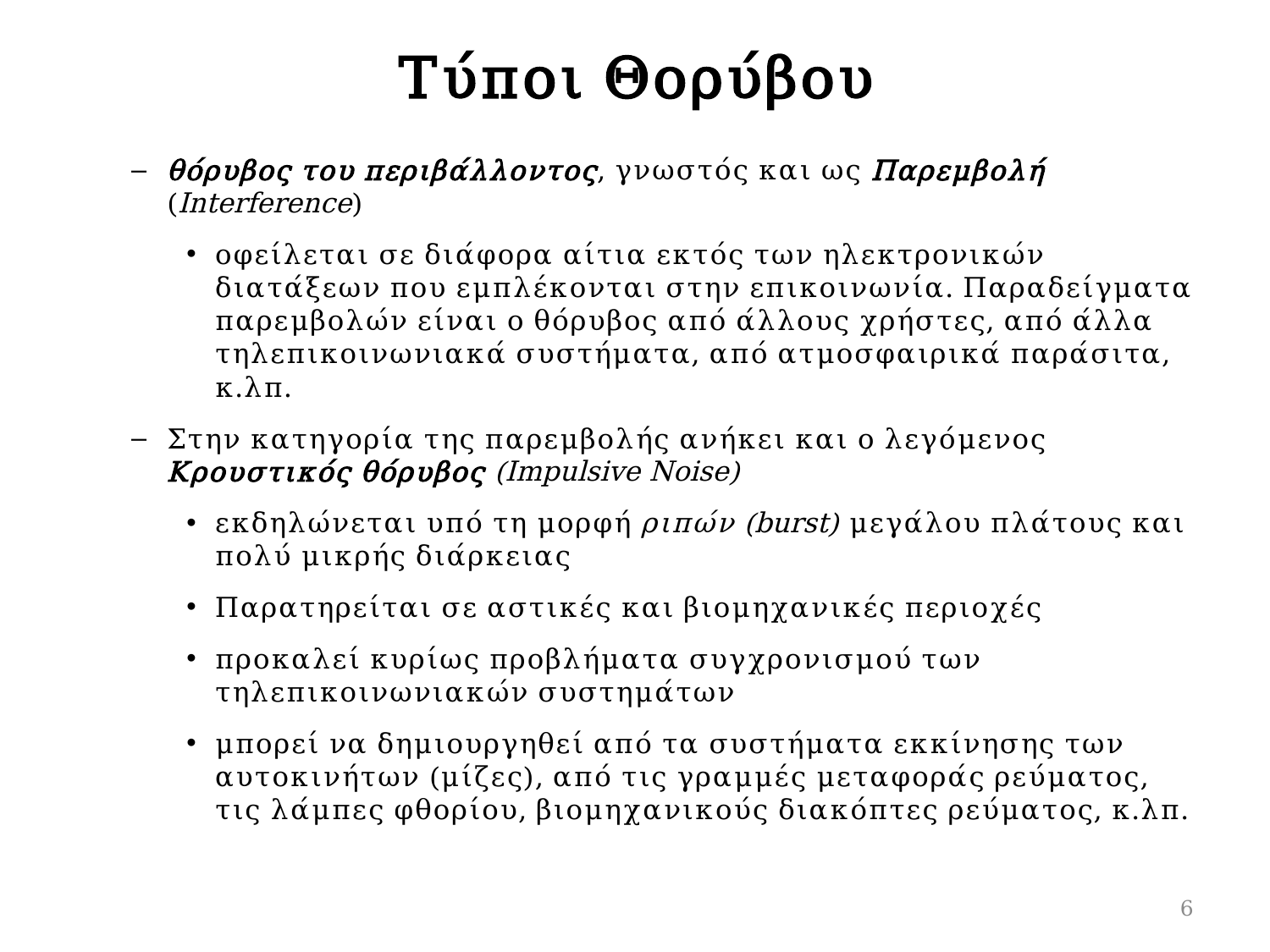

# Τύποι Θορύβου
θόρυβος του περιβάλλοντος, γνωστός και ως Παρεμβολή (Interference)
οφείλεται σε διάφορα αίτια εκτός των ηλεκτρονικών διατάξεων που εμπλέκονται στην επικοινωνία. Παραδείγματα παρεμβολών είναι ο θόρυβος από άλλους χρήστες, από άλλα τηλεπικοινωνιακά συστήματα, από ατμοσφαιρικά παράσιτα, κ.λπ.
Στην κατηγορία της παρεμβολής ανήκει και ο λεγόμενος Κρουστικός θόρυβος (Impulsive Noise)
εκδηλώνεται υπό τη μορφή ριπών (burst) μεγάλου πλάτους και πολύ μικρής διάρκειας
Παρατηρείται σε αστικές και βιομηχανικές περιοχές
προκαλεί κυρίως προβλήματα συγχρονισμού των τηλεπικοινωνιακών συστημάτων
μπορεί να δημιουργηθεί από τα συστή­ματα εκκίνησης των αυτοκινήτων (μίζες), από τις γραμμές μεταφοράς ρεύ­ματος, τις λάμπες φθορίου, βιομηχανικούς διακόπτες ρεύματος, κ.λπ.
6